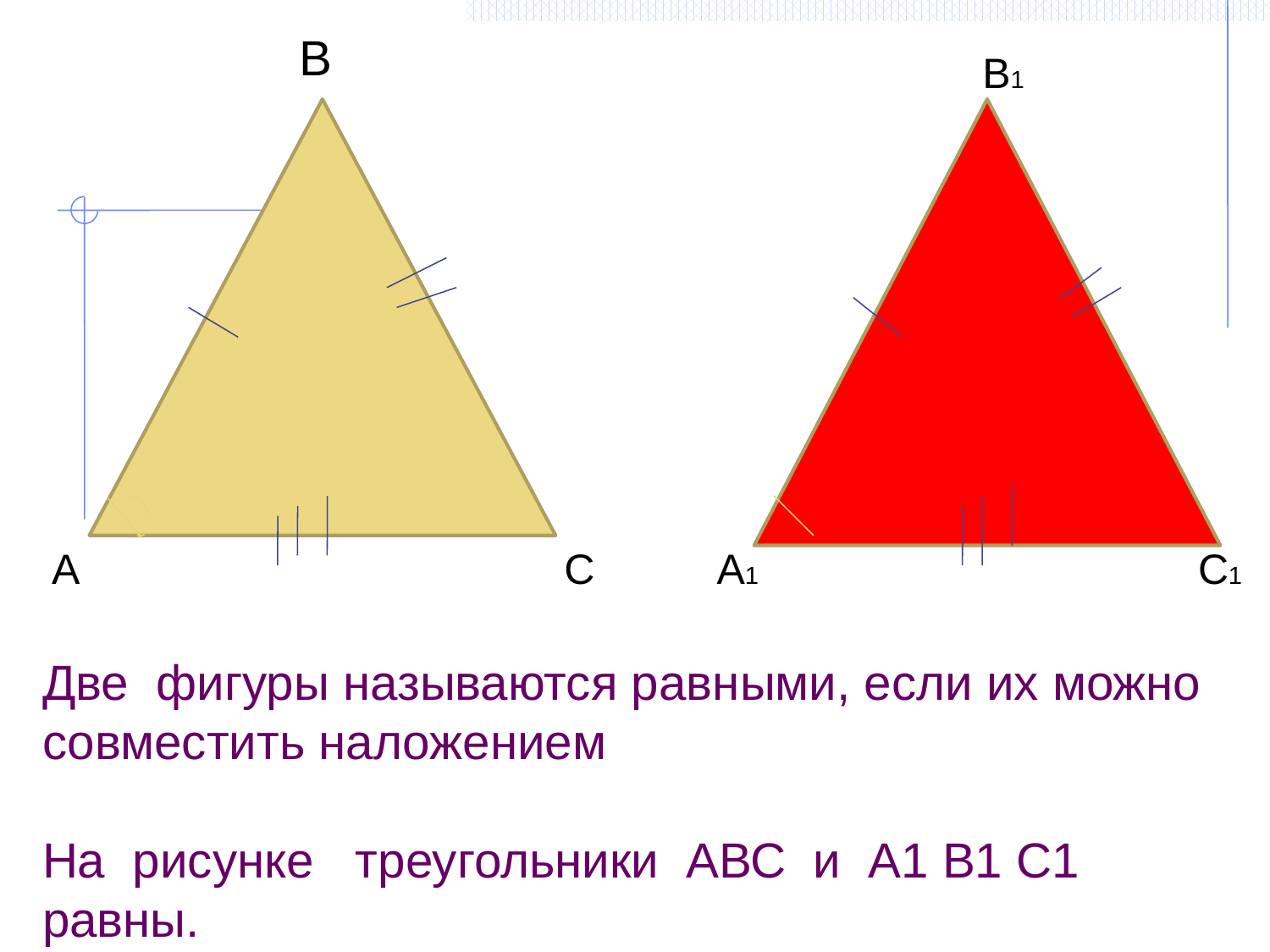

В
В1

А
С
А1
С1

Две  фигуры называются равными, если их можно совместить наложением

На  рисунке   треугольники  АВС  и  А1 В1 С1  равны.